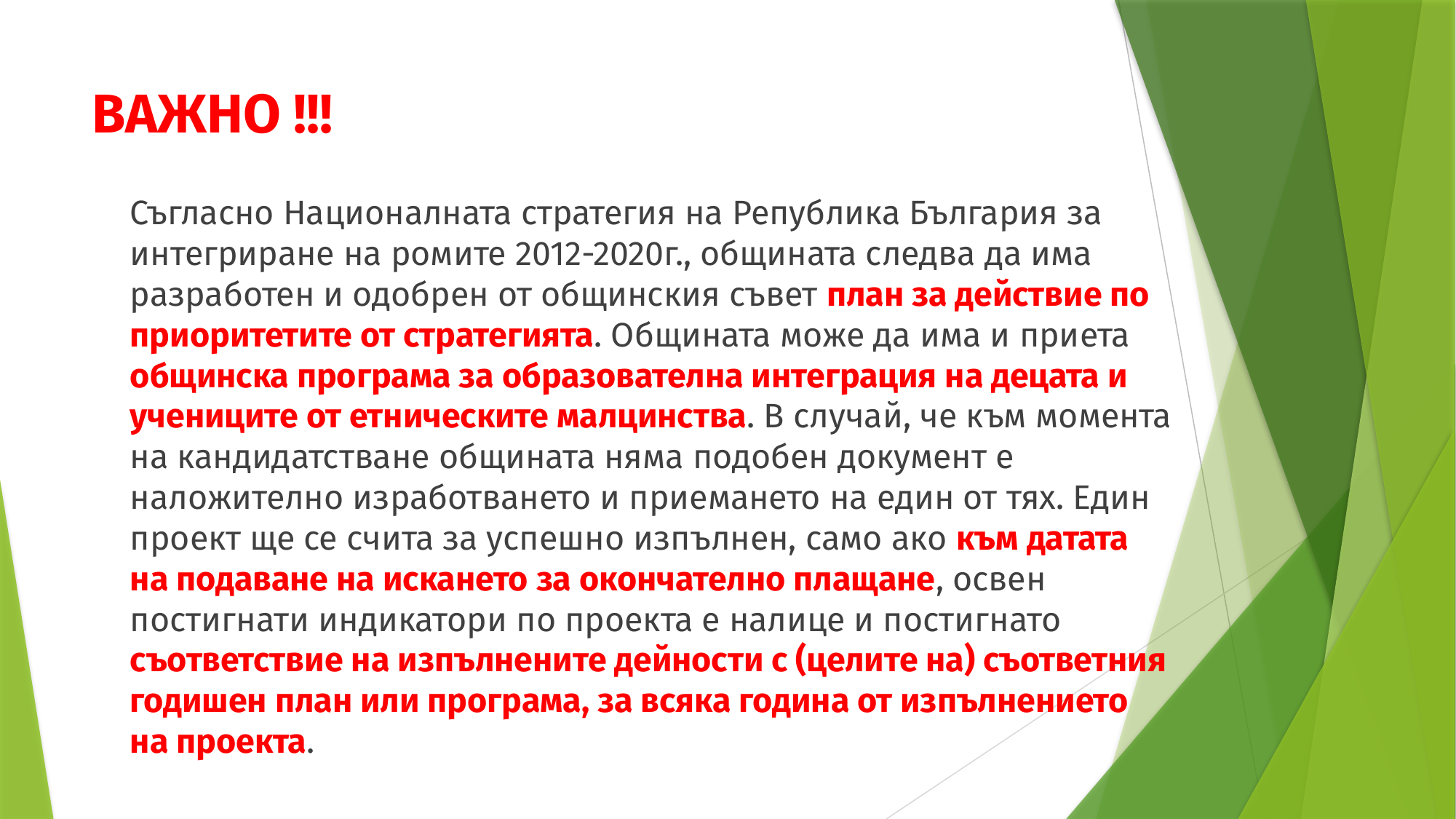

# ВАЖНО !!!

	Съгласно Националната стратегия на Република България за интегриране на ромите 2012-2020г., общината следва да има разработен и одобрен от общинския съвет план за действие по приоритетите от стратегията. Общината може да има и приета общинска програма за образователна интеграция на децата и учениците от етническите малцинства. В случай, че към момента на кандидатстване общината няма подобен документ е наложително изработването и приемането на един от тях. Един проект ще се счита за успешно изпълнен, само ако към датата на подаване на искането за окончателно плащане, освен постигнати индикатори по проекта е налице и постигнато съответствие на изпълнените дейности с (целите на) съответния годишен план или програма, за всяка година от изпълнението на проекта.